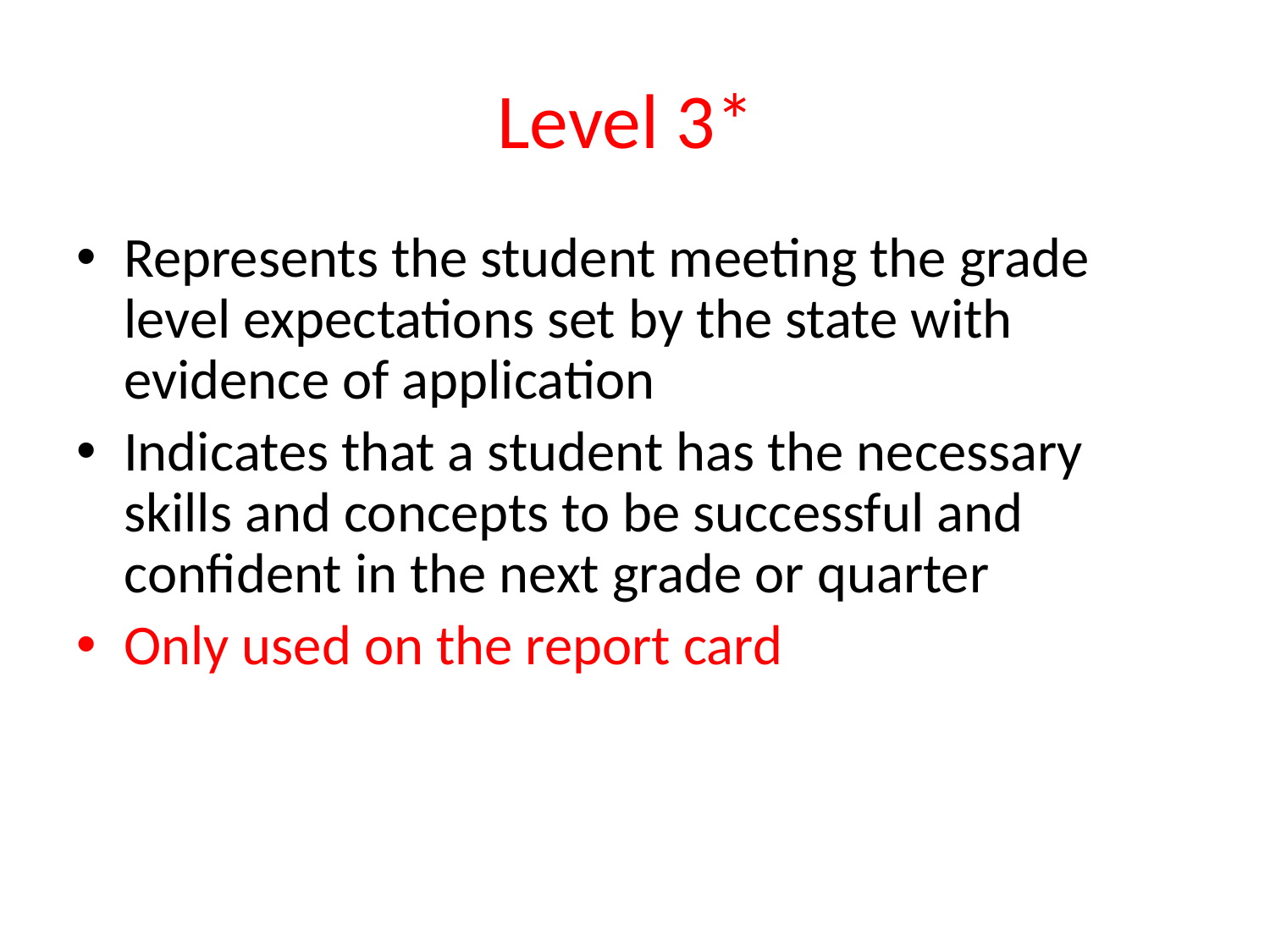

# Level 3*
Represents the student meeting the grade level expectations set by the state with evidence of application
Indicates that a student has the necessary skills and concepts to be successful and confident in the next grade or quarter
Only used on the report card